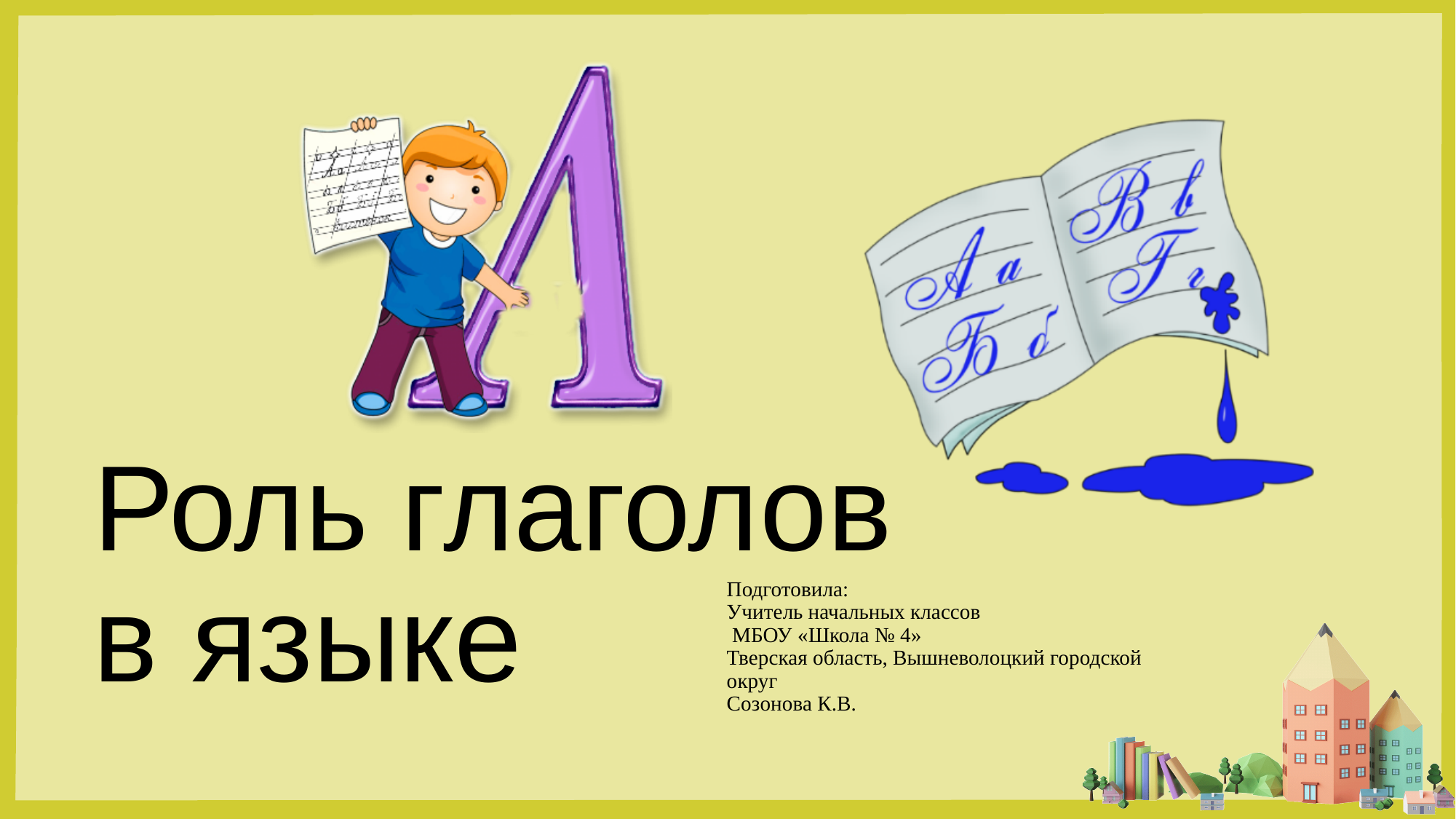

# Роль глаголов в языке
Подготовила:
Учитель начальных классов
 МБОУ «Школа № 4»
Тверская область, Вышневолоцкий городской округ
Созонова К.В.